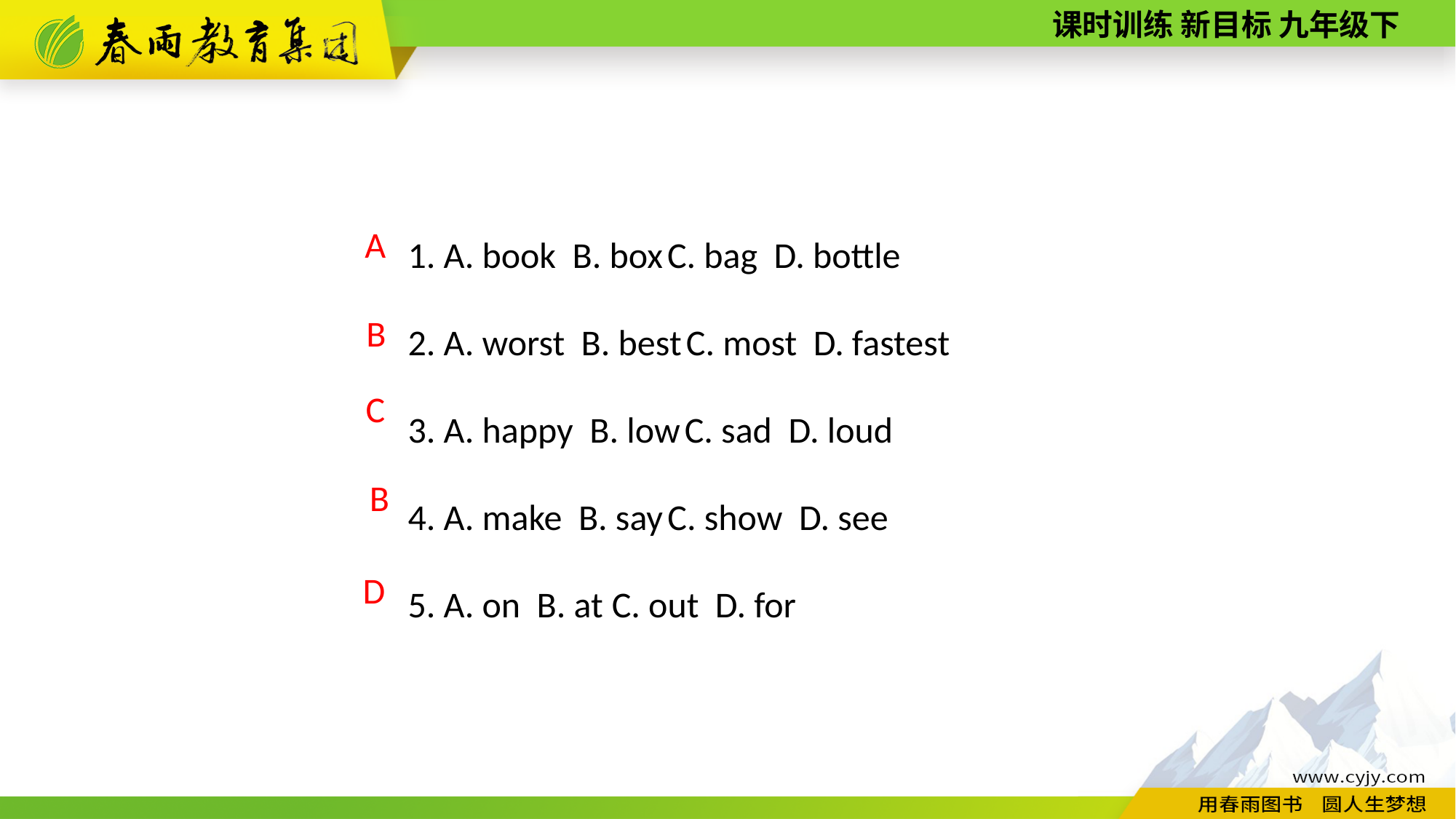

1. A. book  B. box C. bag  D. bottle
2. A. worst  B. best C. most  D. fastest
3. A. happy  B. low C. sad  D. loud
4. A. make  B. say C. show  D. see
5. A. on  B. at  C. out  D. for
A
B
C
 B
 D